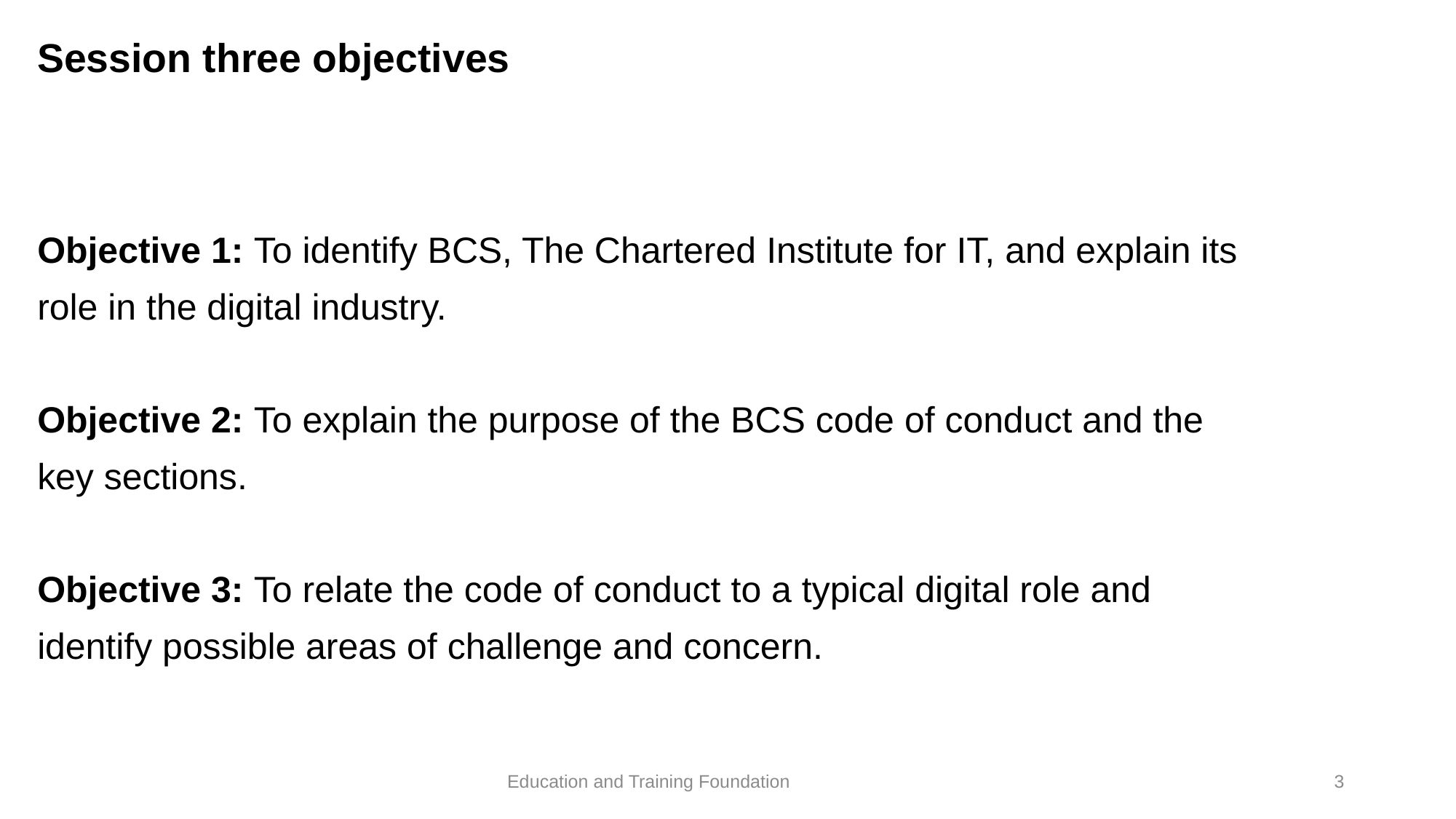

# Session three objectives

Objective 1: To identify BCS, The Chartered Institute for IT, and explain its role in the digital industry.

Objective 2: To explain the purpose of the BCS code of conduct and the key sections.

Objective 3: To relate the code of conduct to a typical digital role and identify possible areas of challenge and concern.

3
Education and Training Foundation